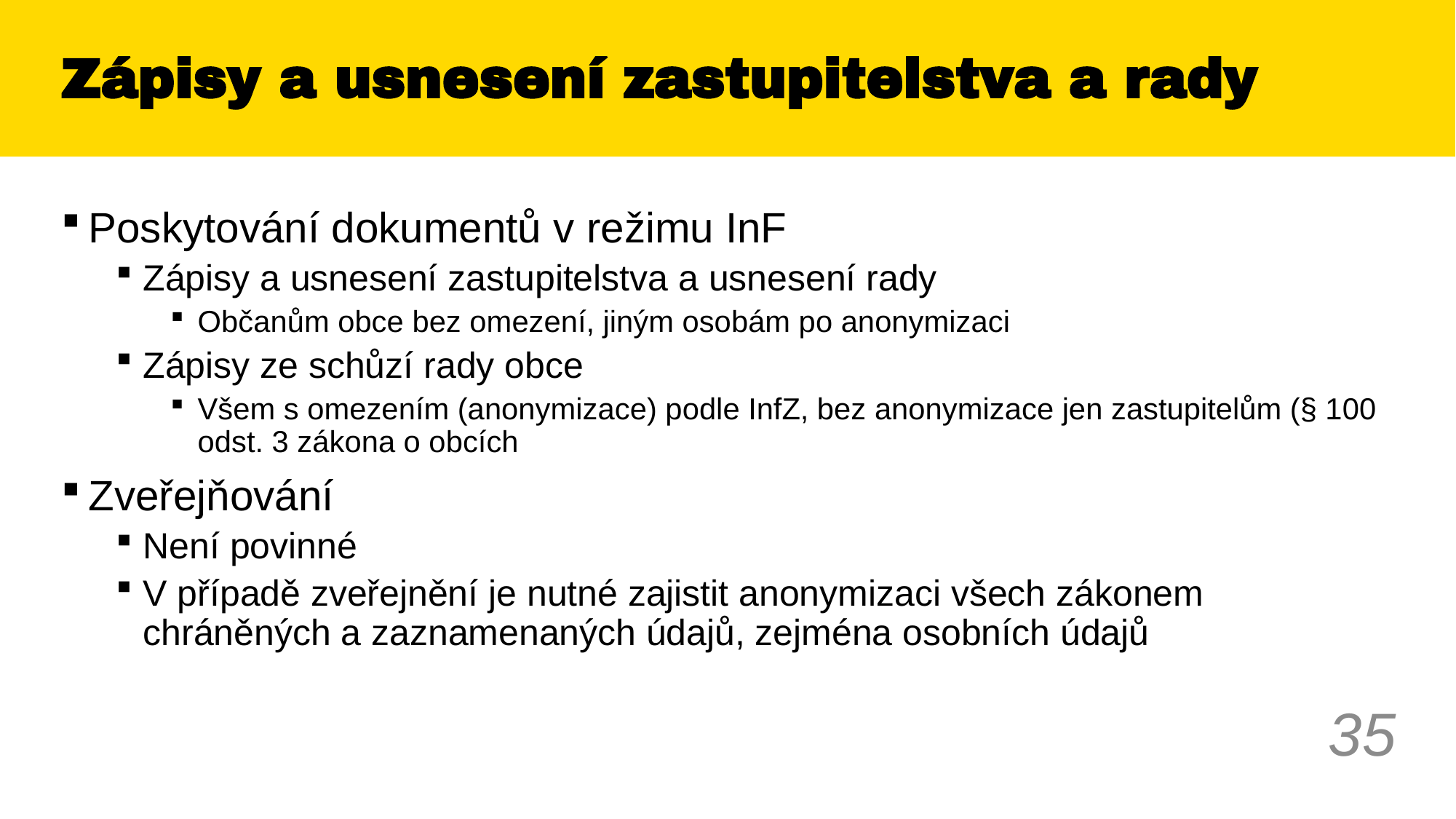

# Zápisy a usnesení zastupitelstva a rady
Poskytování dokumentů v režimu InF
Zápisy a usnesení zastupitelstva a usnesení rady
Občanům obce bez omezení, jiným osobám po anonymizaci
Zápisy ze schůzí rady obce
Všem s omezením (anonymizace) podle InfZ, bez anonymizace jen zastupitelům (§ 100 odst. 3 zákona o obcích
Zveřejňování
Není povinné
V případě zveřejnění je nutné zajistit anonymizaci všech zákonem chráněných a zaznamenaných údajů, zejména osobních údajů
35